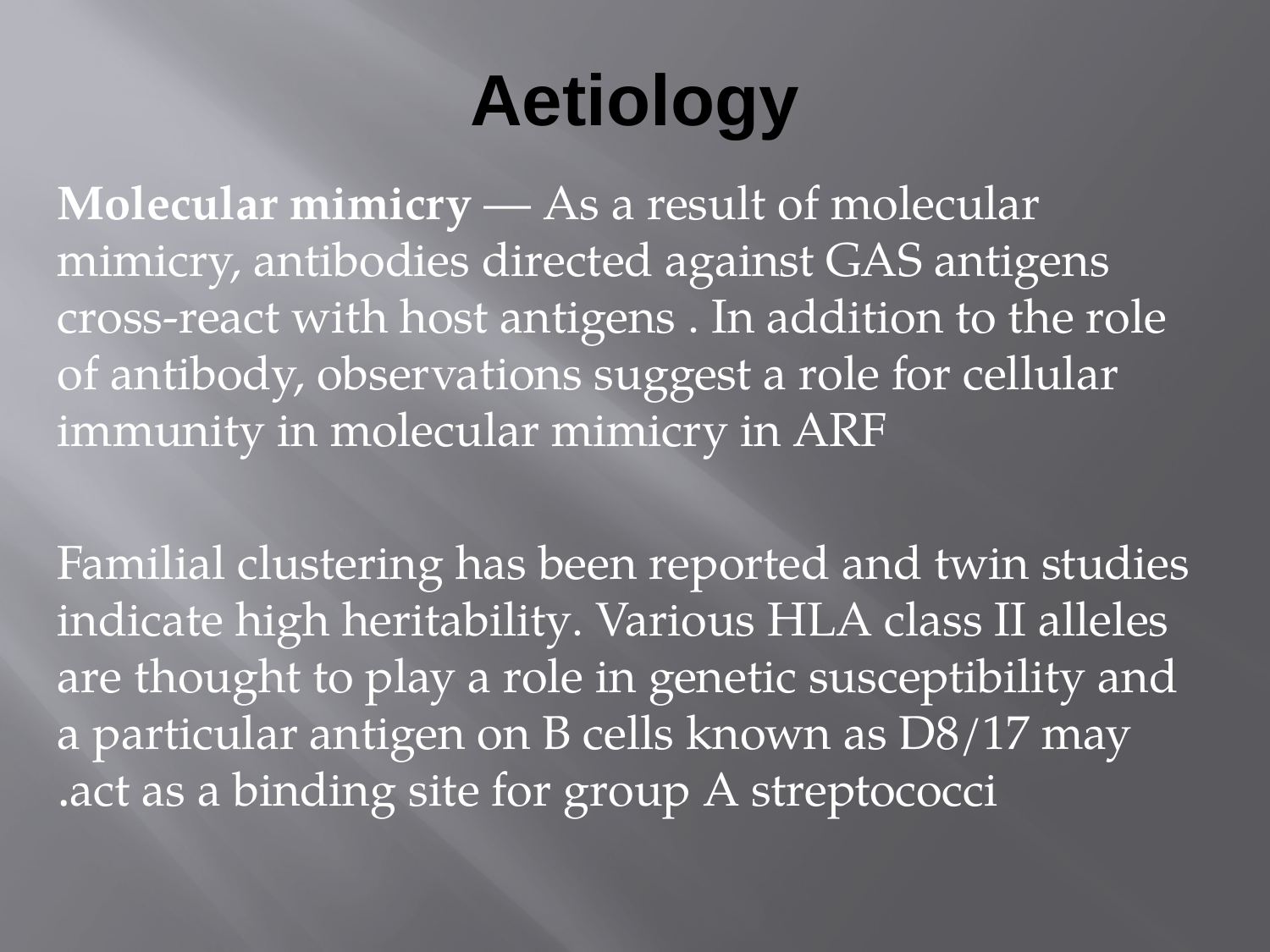

# Aetiology
Molecular mimicry — As a result of molecular mimicry, antibodies directed against GAS antigens cross-react with host antigens . In addition to the role of antibody, observations suggest a role for cellular immunity in molecular mimicry in ARF

Familial clustering has been reported and twin studies indicate high heritability. Various HLA class II alleles are thought to play a role in genetic susceptibility and a particular antigen on B cells known as D8/17 may act as a binding site for group A streptococci.